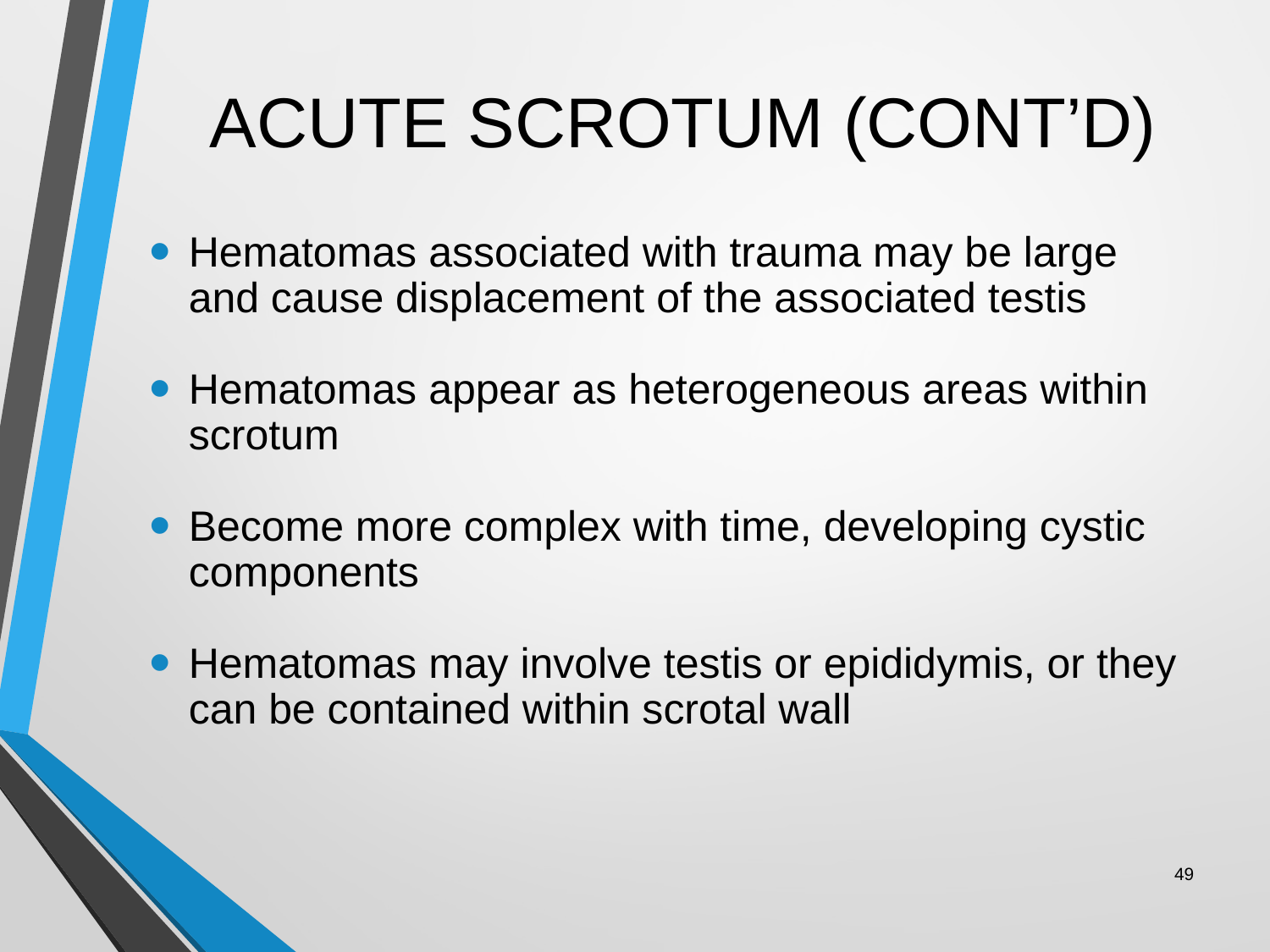

# ACUTE SCROTUM (CONT’D)
Hematomas associated with trauma may be large and cause displacement of the associated testis

Hematomas appear as heterogeneous areas within scrotum

Become more complex with time, developing cystic components

Hematomas may involve testis or epididymis, or they can be contained within scrotal wall

49